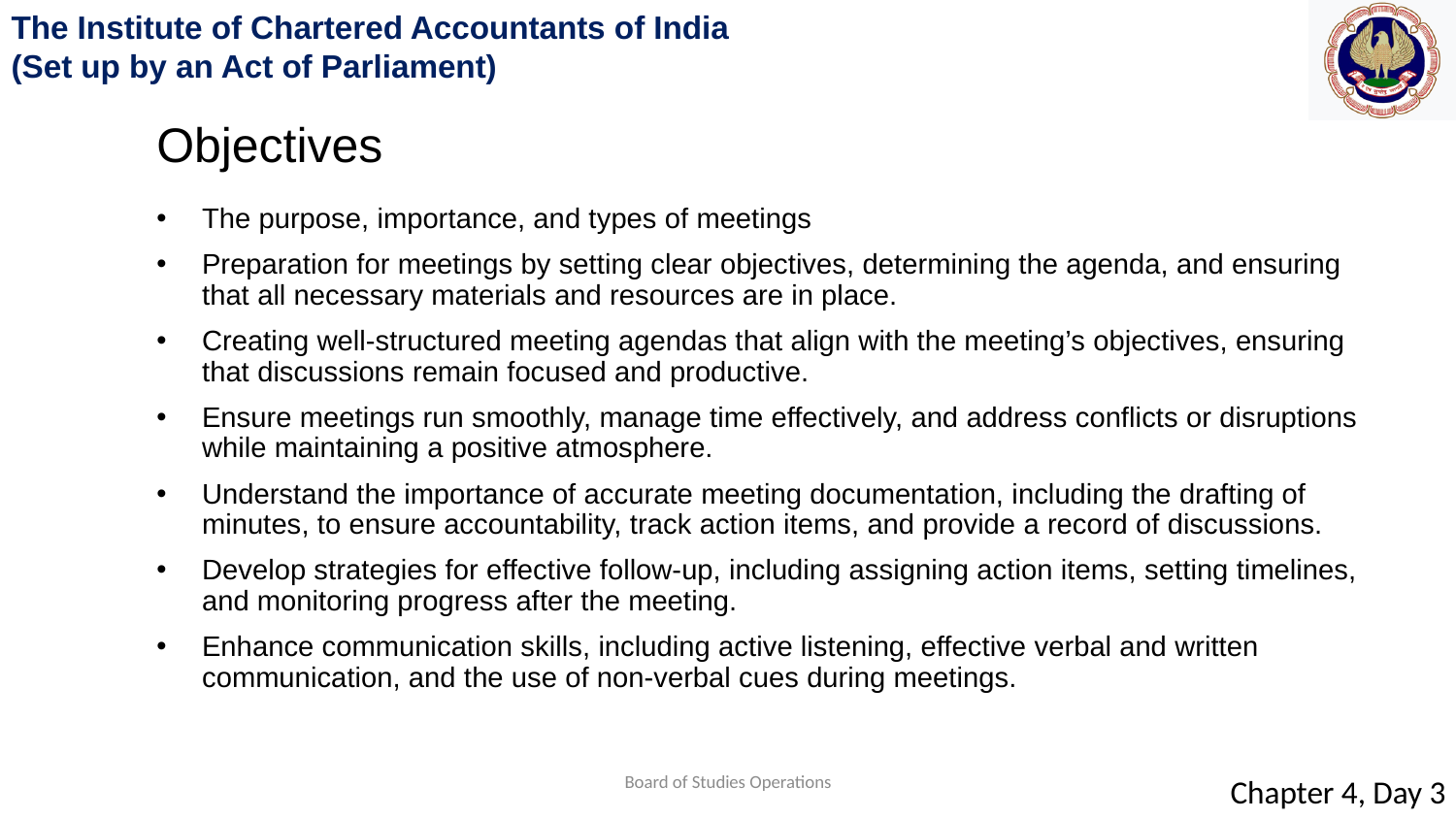

Objectives
The purpose, importance, and types of meetings
Preparation for meetings by setting clear objectives, determining the agenda, and ensuring that all necessary materials and resources are in place.
Creating well-structured meeting agendas that align with the meeting’s objectives, ensuring that discussions remain focused and productive.
Ensure meetings run smoothly, manage time effectively, and address conflicts or disruptions while maintaining a positive atmosphere.
Understand the importance of accurate meeting documentation, including the drafting of minutes, to ensure accountability, track action items, and provide a record of discussions.
Develop strategies for effective follow-up, including assigning action items, setting timelines, and monitoring progress after the meeting.
Enhance communication skills, including active listening, effective verbal and written communication, and the use of non-verbal cues during meetings.
Board of Studies Operations